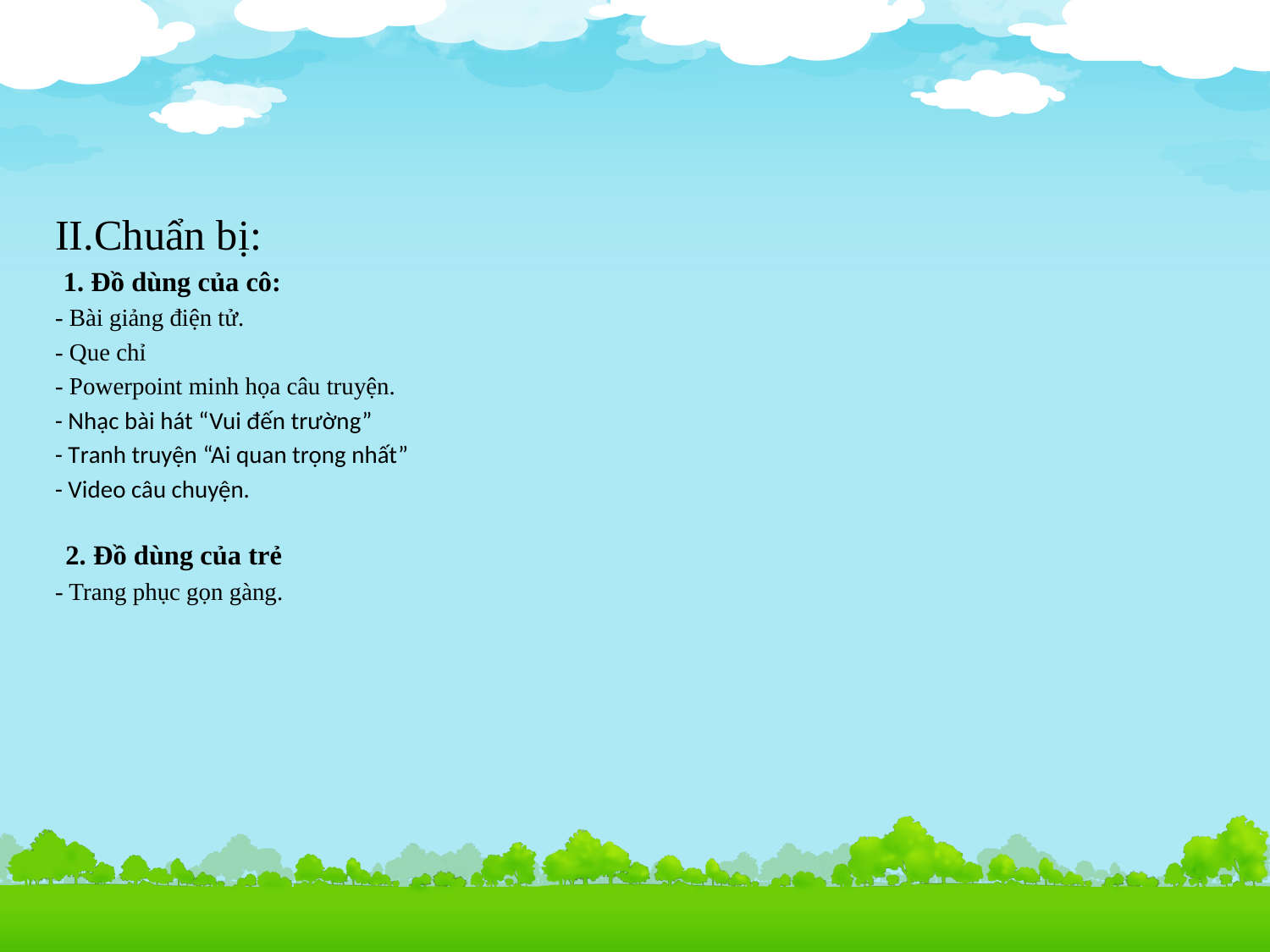

II.Chuẩn bị:
  1. Đồ dùng của cô:
- Bài giảng điện tử.
- Que chỉ
- Powerpoint minh họa câu truyện.
- Nhạc bài hát “Vui đến trường”
- Tranh truyện “Ai quan trọng nhất”
- Video câu chuyện.

  2. Đồ dùng của trẻ
- Trang phục gọn gàng.